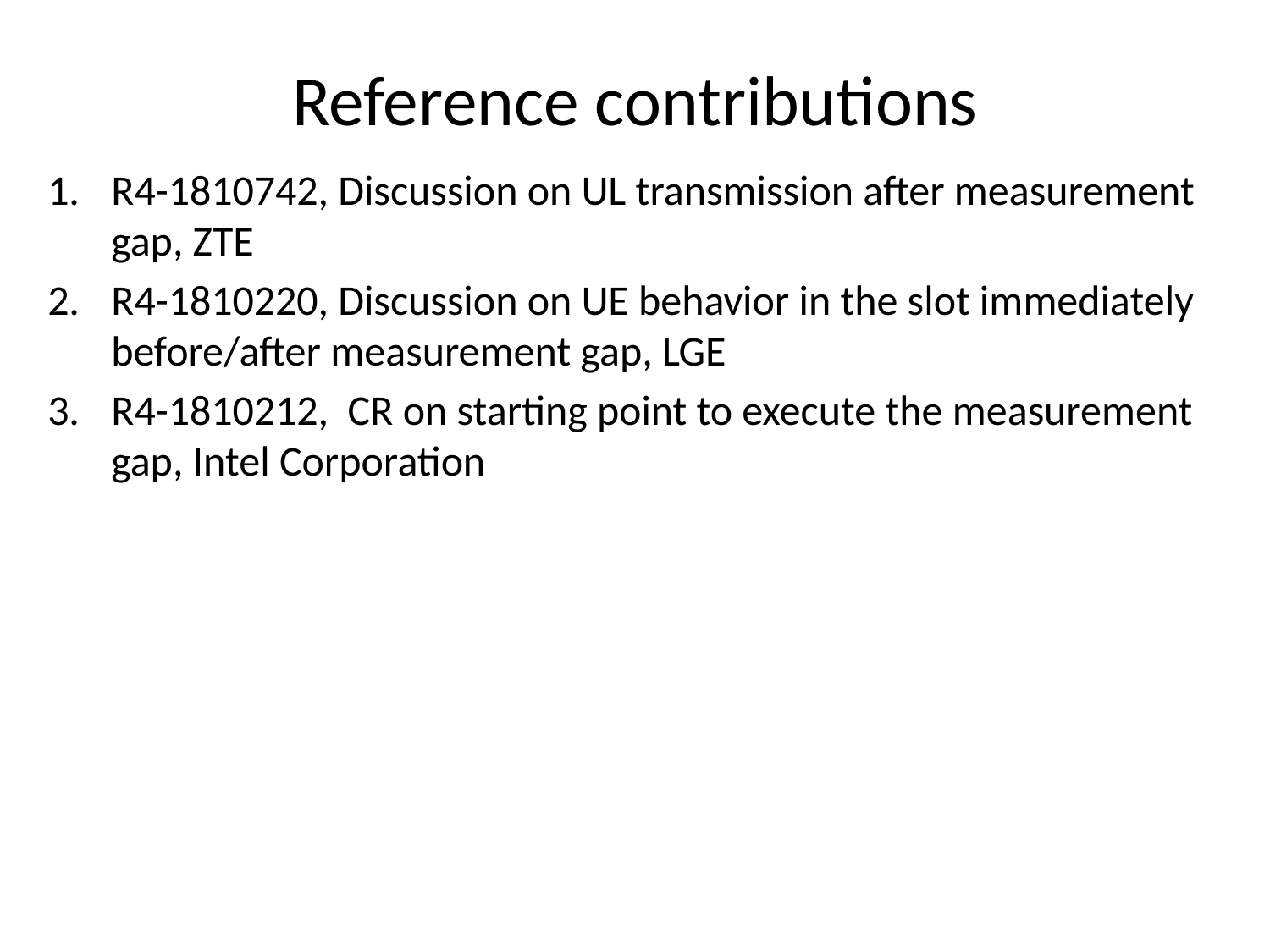

# Reference contributions
R4-1810742, Discussion on UL transmission after measurement gap, ZTE
R4-1810220, Discussion on UE behavior in the slot immediately before/after measurement gap, LGE
R4-1810212,  CR on starting point to execute the measurement gap, Intel Corporation

9